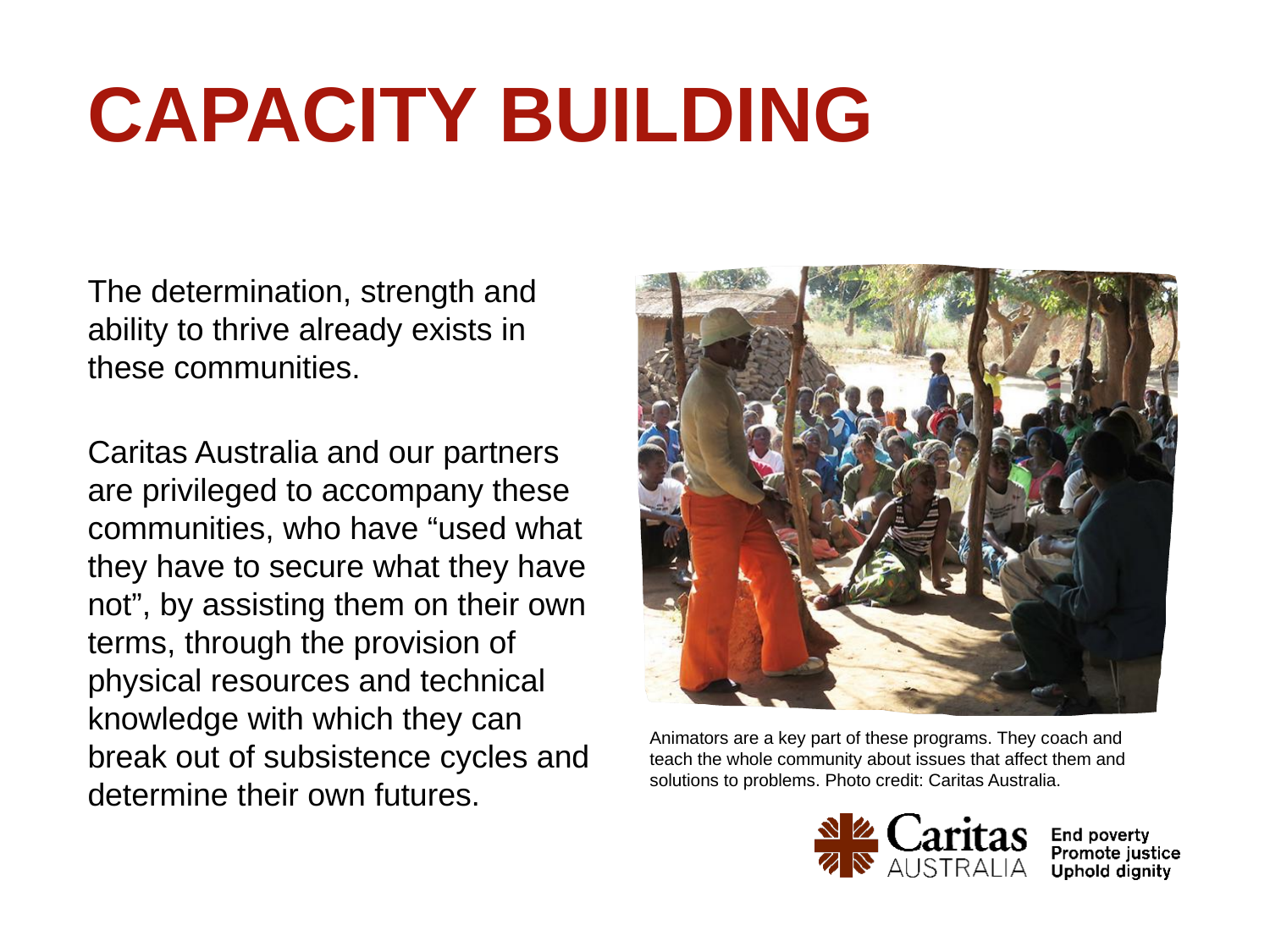

# Capacity building
The determination, strength and ability to thrive already exists in these communities.

Caritas Australia and our partners are privileged to accompany these communities, who have “used what they have to secure what they have not”, by assisting them on their own terms, through the provision of physical resources and technical knowledge with which they can break out of subsistence cycles and determine their own futures.

Animators are a key part of these programs. They coach and teach the whole community about issues that affect them and solutions to problems. Photo credit: Caritas Australia.